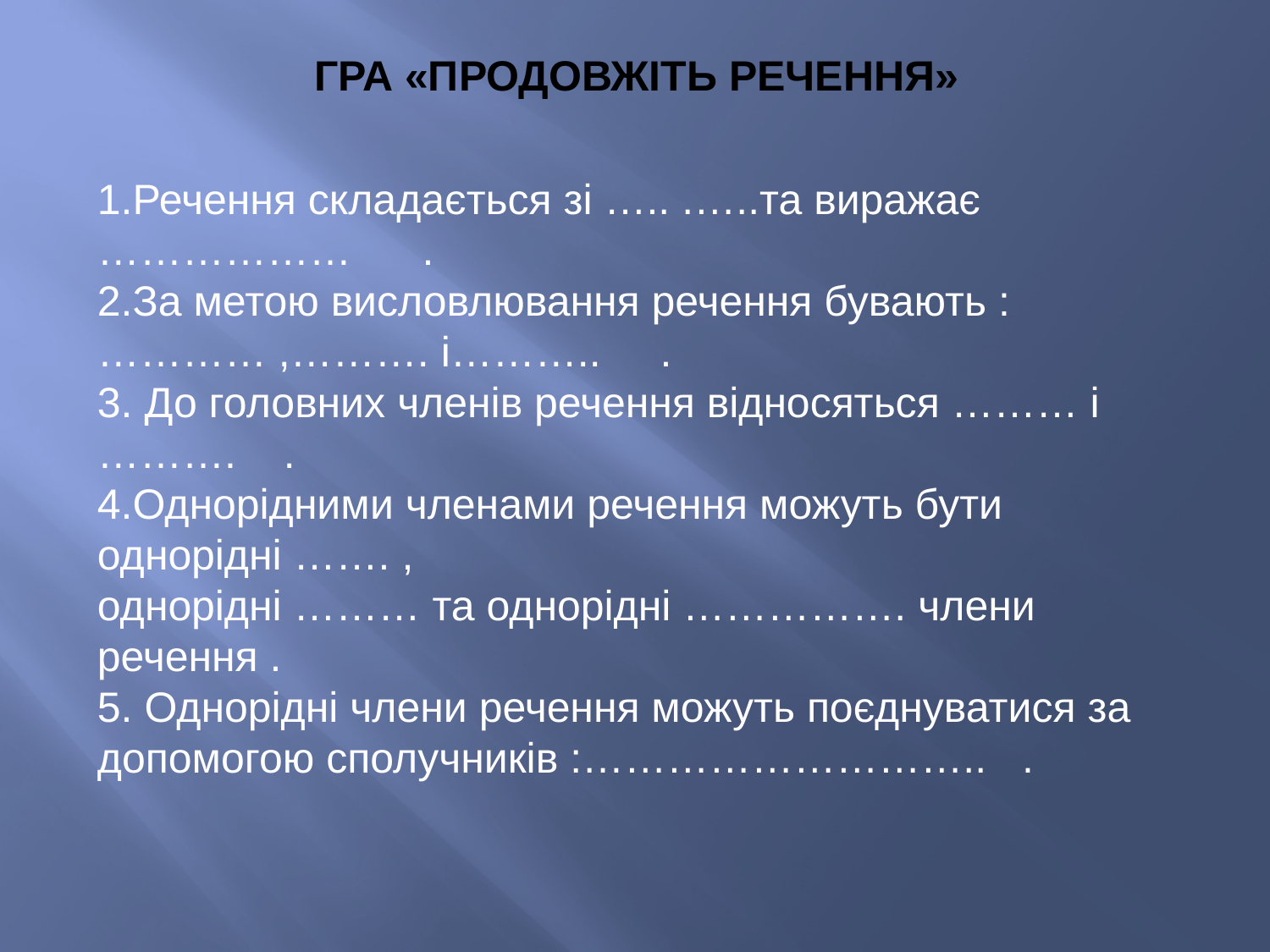

# Гра «Продовжіть речення»
1.Речення складається зі ….. .…..та виражає ………………      .
2.За метою висловлювання речення бувають : ………… ,………. і………..     .
3. До головних членів речення відносяться ……… і ……….    .
4.Однорідними членами речення можуть бути однорідні ……. ,
однорідні ……… та однорідні ……………. члени речення .
5. Однорідні члени речення можуть поєднуватися за допомогою сполучників :………………………..   .